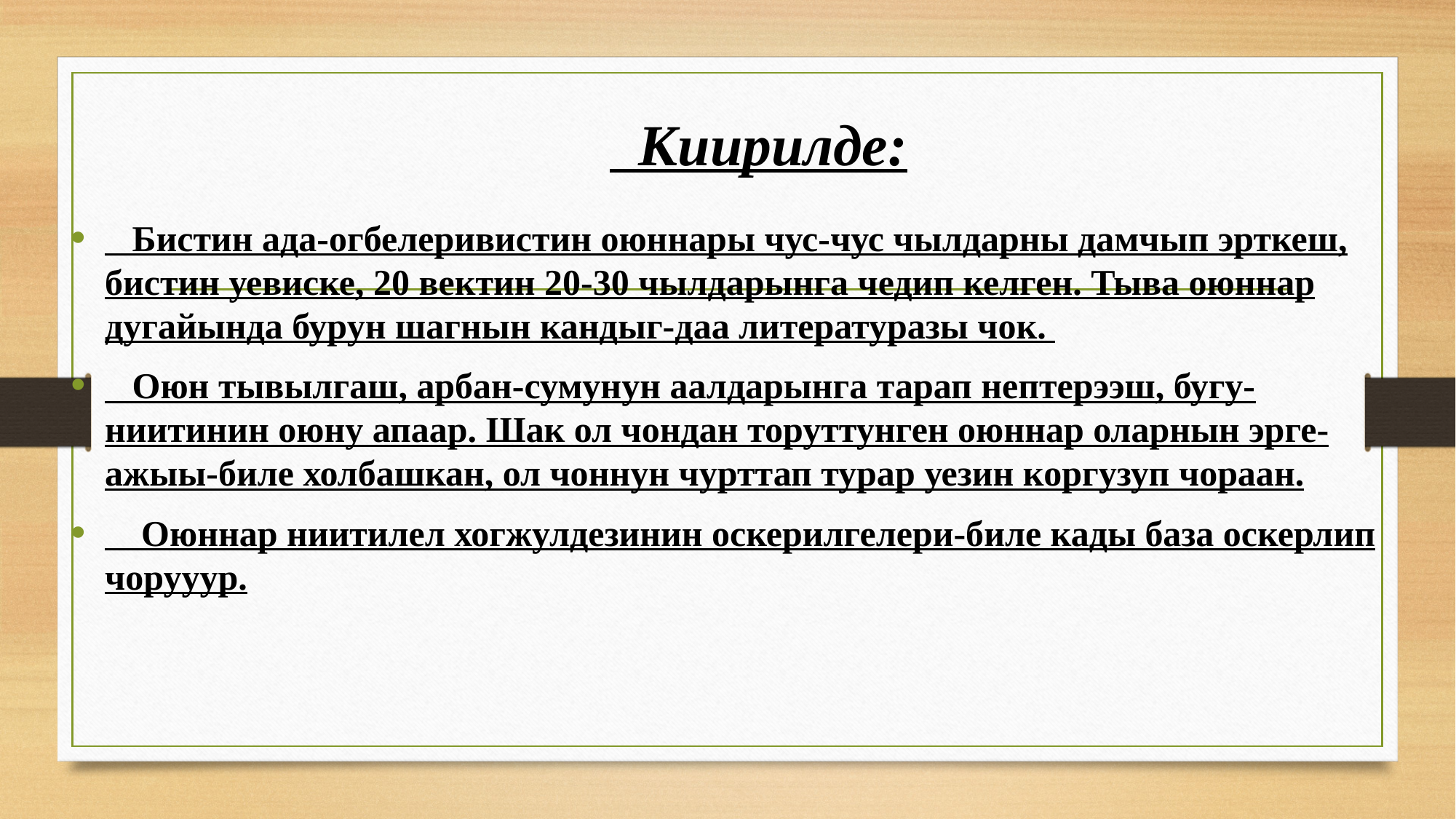

# Киирилде:
   Бистин ада-огбелеривистин оюннары чус-чус чылдарны дамчып эрткеш, бистин уевиске, 20 вектин 20-30 чылдарынга чедип келген. Тыва оюннар дугайында бурун шагнын кандыг-даа литературазы чок.
   Оюн тывылгаш, арбан-сумунун аалдарынга тарап нептерээш, бугу-ниитинин оюну апаар. Шак ол чондан торуттунген оюннар оларнын эрге-ажыы-биле холбашкан, ол чоннун чурттап турар уезин коргузуп чораан.
    Оюннар ниитилел хогжулдезинин оскерилгелери-биле кады база оскерлип чорууур.